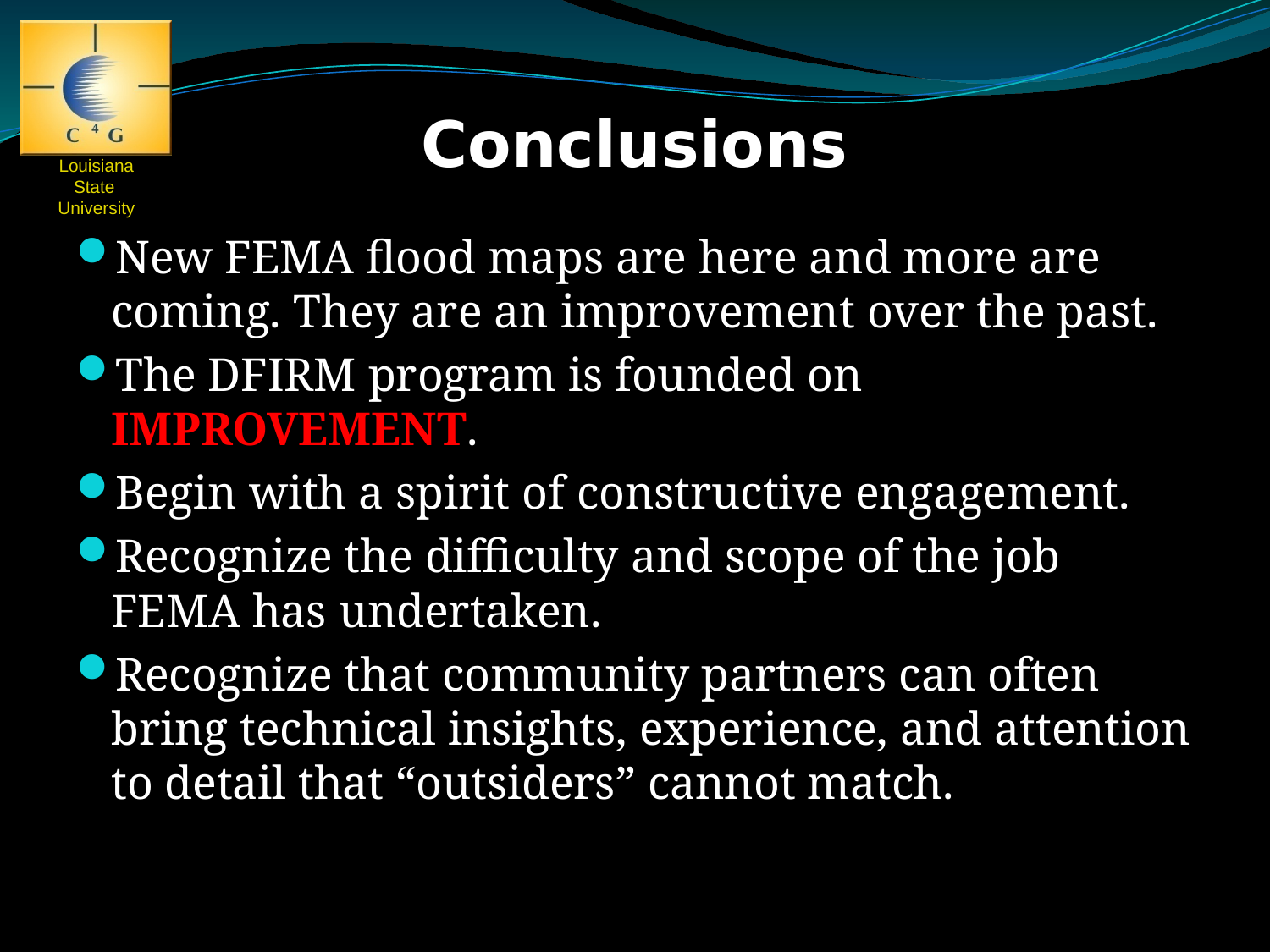

# Conclusions
New FEMA flood maps are here and more are coming. They are an improvement over the past.
The DFIRM program is founded on IMPROVEMENT.
Begin with a spirit of constructive engagement.
Recognize the difficulty and scope of the job FEMA has undertaken.
Recognize that community partners can often bring technical insights, experience, and attention to detail that “outsiders” cannot match.